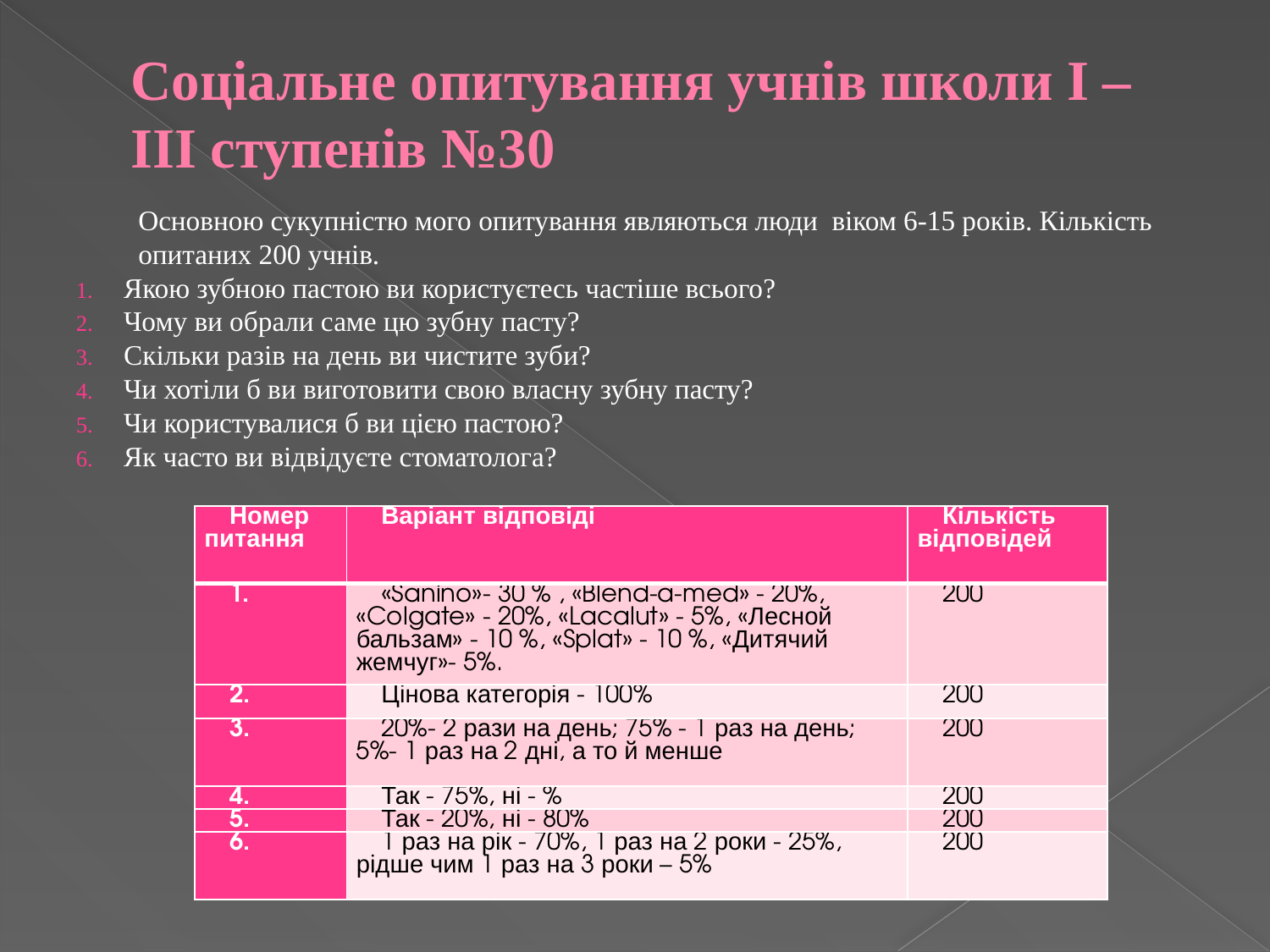

# Соціальне опитування учнів школи І – ІІІ ступенів №30
Основною сукупністю мого опитування являються люди  віком 6-15 років. Кількість опитаних 200 учнів.
Якою зубною пастою ви користуєтесь частіше всього?
Чому ви обрали саме цю зубну пасту?
Скільки разів на день ви чистите зуби?
Чи хотіли б ви виготовити свою власну зубну пасту?
Чи користувалися б ви цією пастою?
Як часто ви відвідуєте стоматолога?

| Номер питання | Варіант відповіді | Кількість відповідей |
| --- | --- | --- |
| 1. | «Sanino»- 30 % , «Blend-a-med» - 20%, «Colgate» - 20%, «Lacalut» - 5%, «Лесной бальзам» - 10 %, «Splat» - 10 %, «Дитячий жемчуг»- 5%. | 200 |
| 2. | Цінова категорія - 100% | 200 |
| 3. | 20%- 2 рази на день; 75% - 1 раз на день; 5%- 1 раз на 2 дні, а то й менше | 200 |
| 4. | Так - 75%, ні - % | 200 |
| 5. | Так - 20%, ні - 80% | 200 |
| 6. | 1 раз на рік - 70%, 1 раз на 2 роки - 25%, рідше чим 1 раз на 3 роки – 5% | 200 |